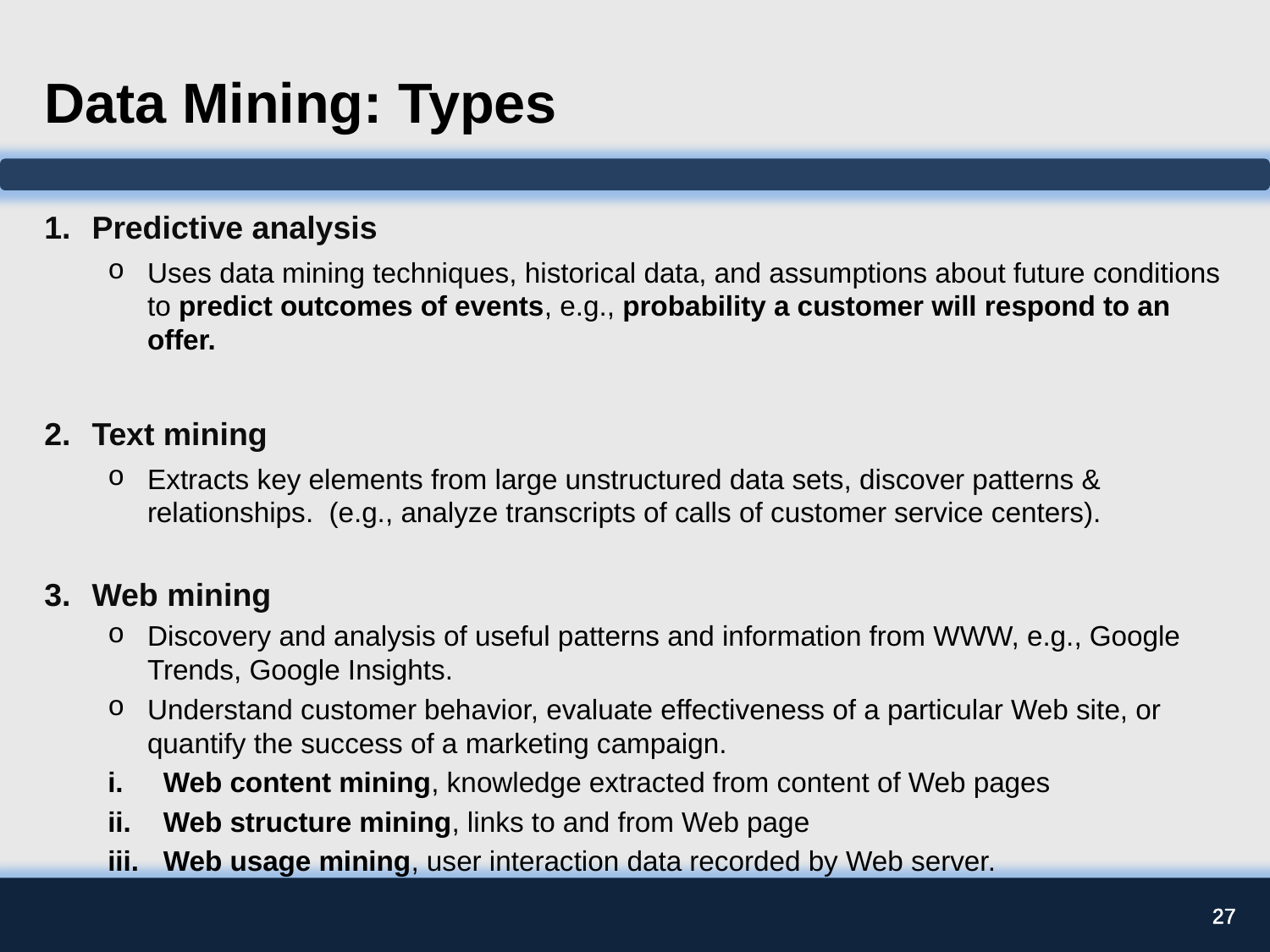

# Data Mining: Types
Predictive analysis
Uses data mining techniques, historical data, and assumptions about future conditions to predict outcomes of events, e.g., probability a customer will respond to an offer.

Text mining
Extracts key elements from large unstructured data sets, discover patterns & relationships.  (e.g., analyze transcripts of calls of customer service centers).

Web mining
Discovery and analysis of useful patterns and information from WWW, e.g., Google Trends, Google Insights.
Understand customer behavior, evaluate effectiveness of a particular Web site, or quantify the success of a marketing campaign.
Web content mining, knowledge extracted from content of Web pages
Web structure mining, links to and from Web page
Web usage mining, user interaction data recorded by Web server.
27